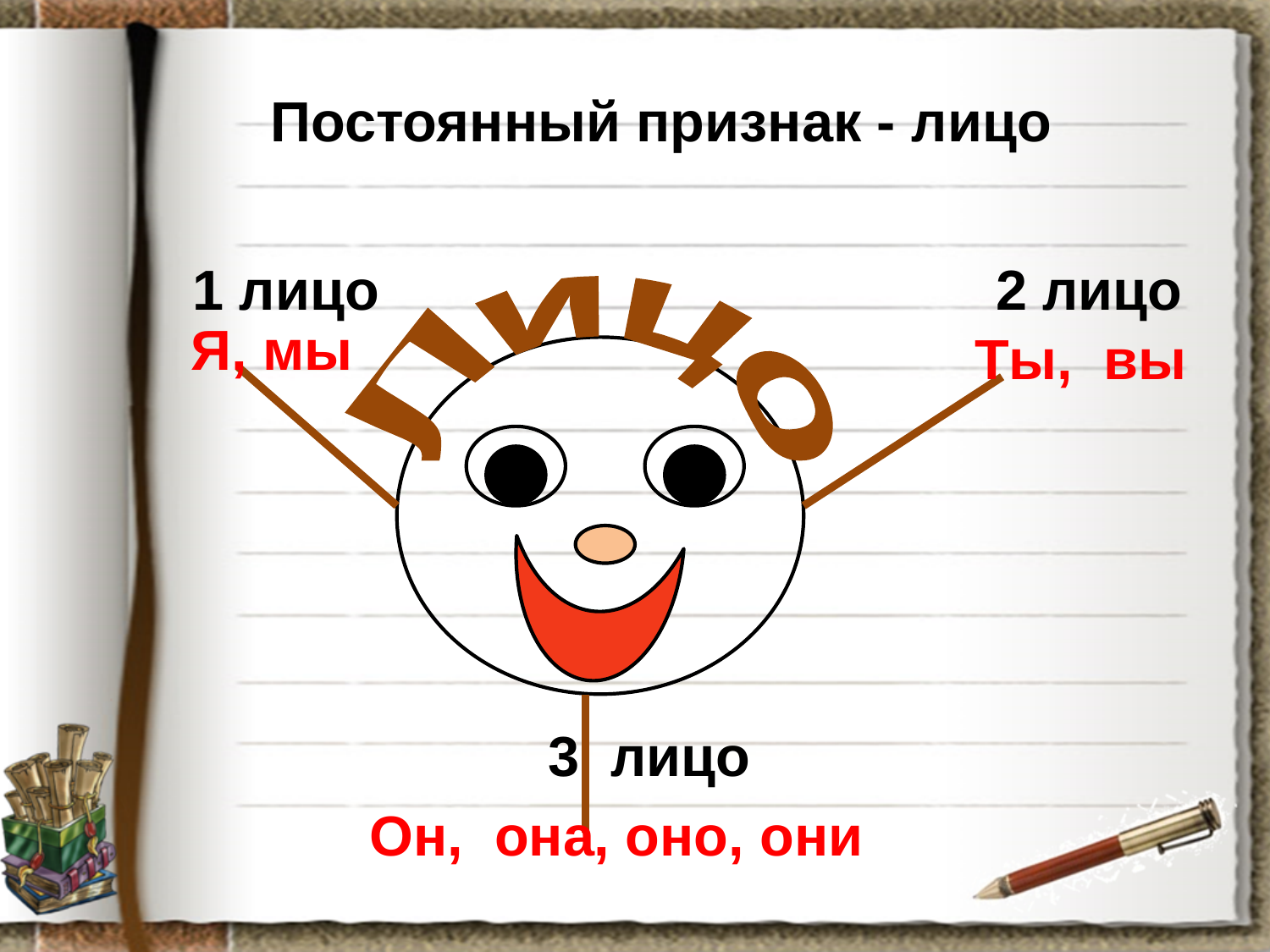

Постоянный признак - лицо
  1 лицо
2 лицо
Лицо
Я, мы
Ты,  вы

3  лицо
Он,  она, оно, они